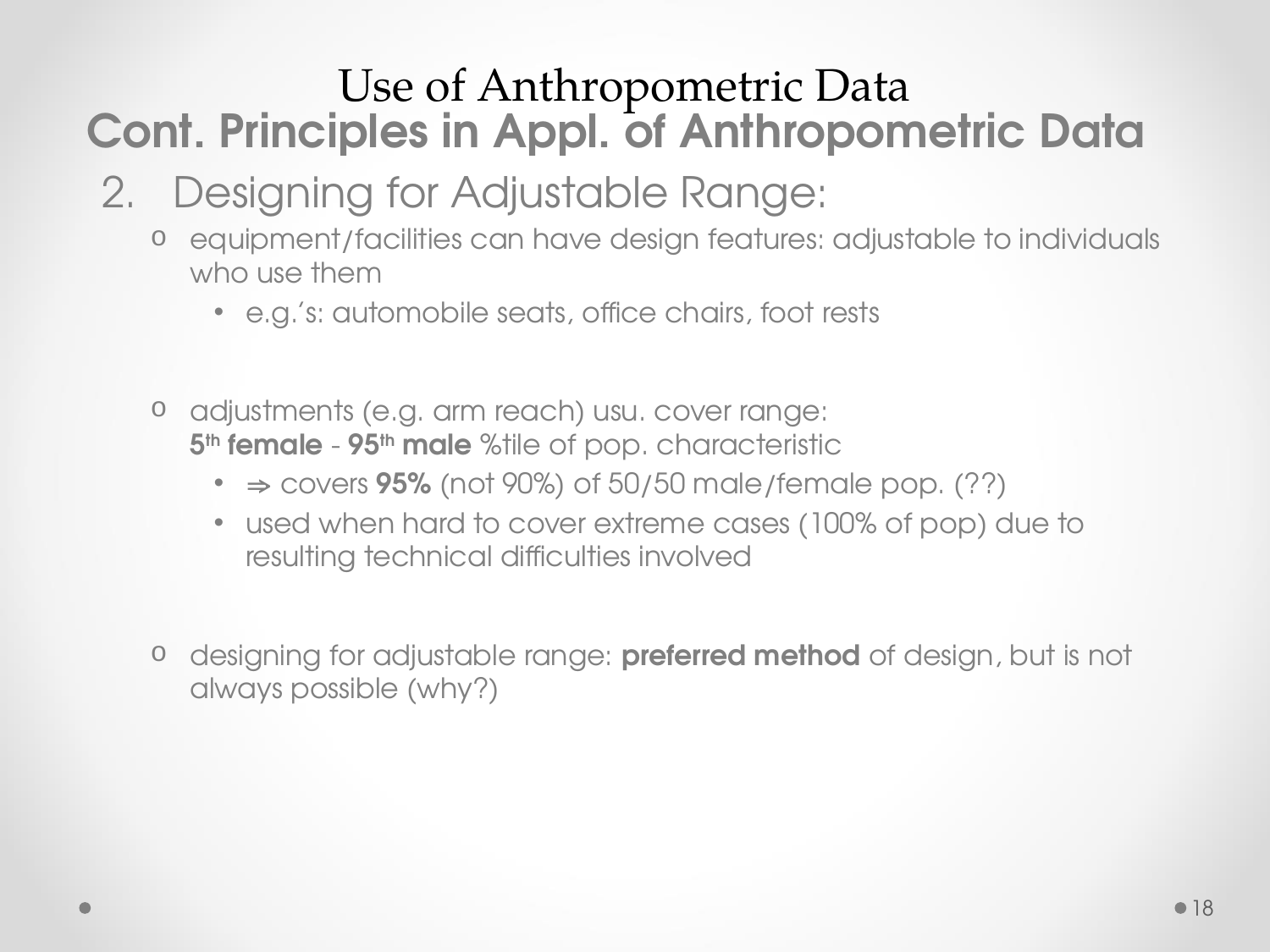

# Use of Anthropometric Data

Cont. Principles in Appl. of Anthropometric Data
Designing for Adjustable Range:
equipment/facilities can have design features: adjustable to individuals who use them
e.g.’s: automobile seats, office chairs, foot rests

adjustments (e.g. arm reach) usu. cover range:
5th female - 95th male %tile of pop. characteristic
⇒ covers 95% (not 90%) of 50/50 male/female pop. (??)
used when hard to cover extreme cases (100% of pop) due to resulting technical difficulties involved

designing for adjustable range: preferred method of design, but is not always possible (why?)
18